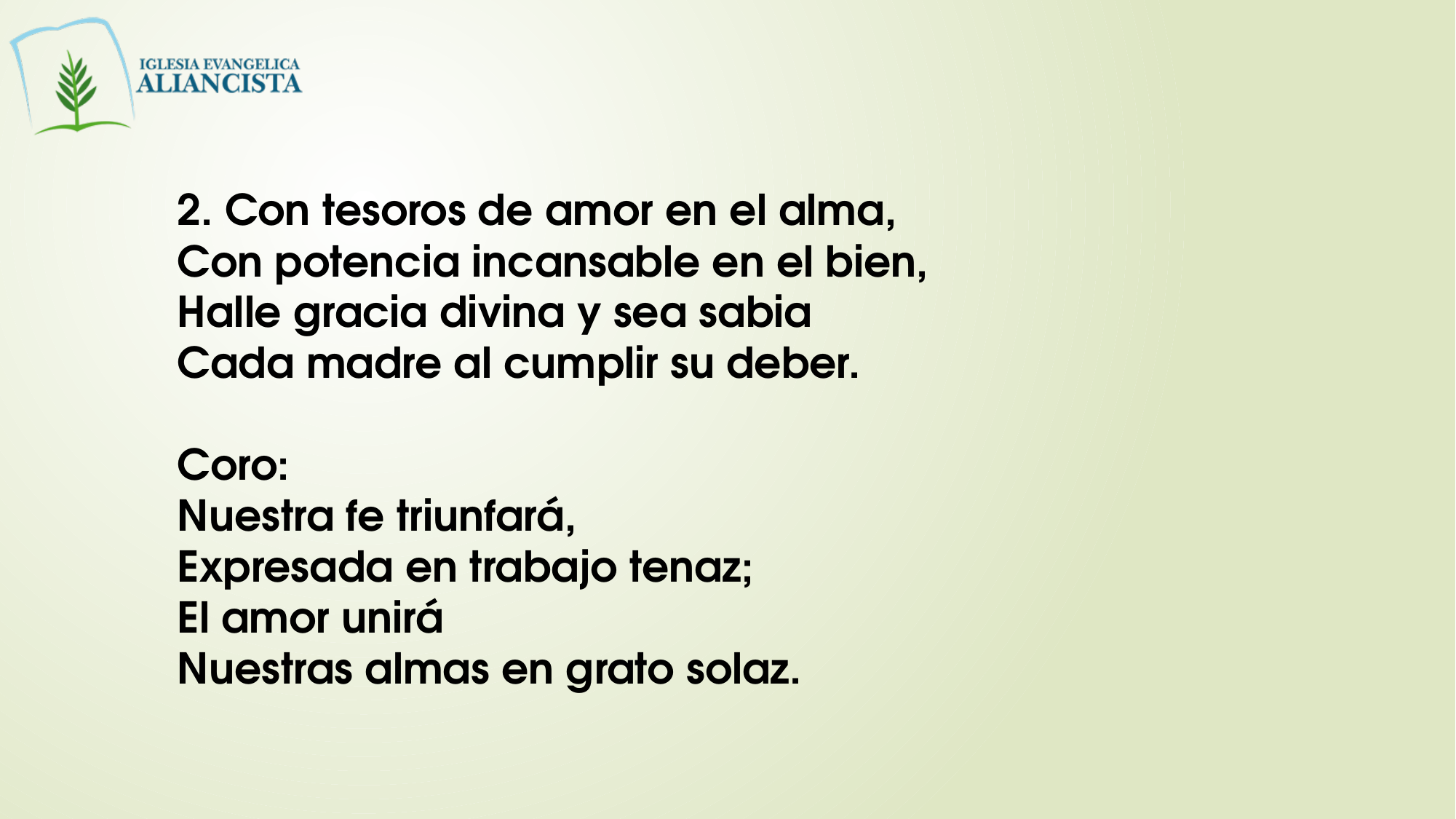

2. Con tesoros de amor en el alma,
Con potencia incansable en el bien,
Halle gracia divina y sea sabia
Cada madre al cumplir su deber.

Coro:
Nuestra fe triunfará,
Expresada en trabajo tenaz;
El amor unirá
Nuestras almas en grato solaz.